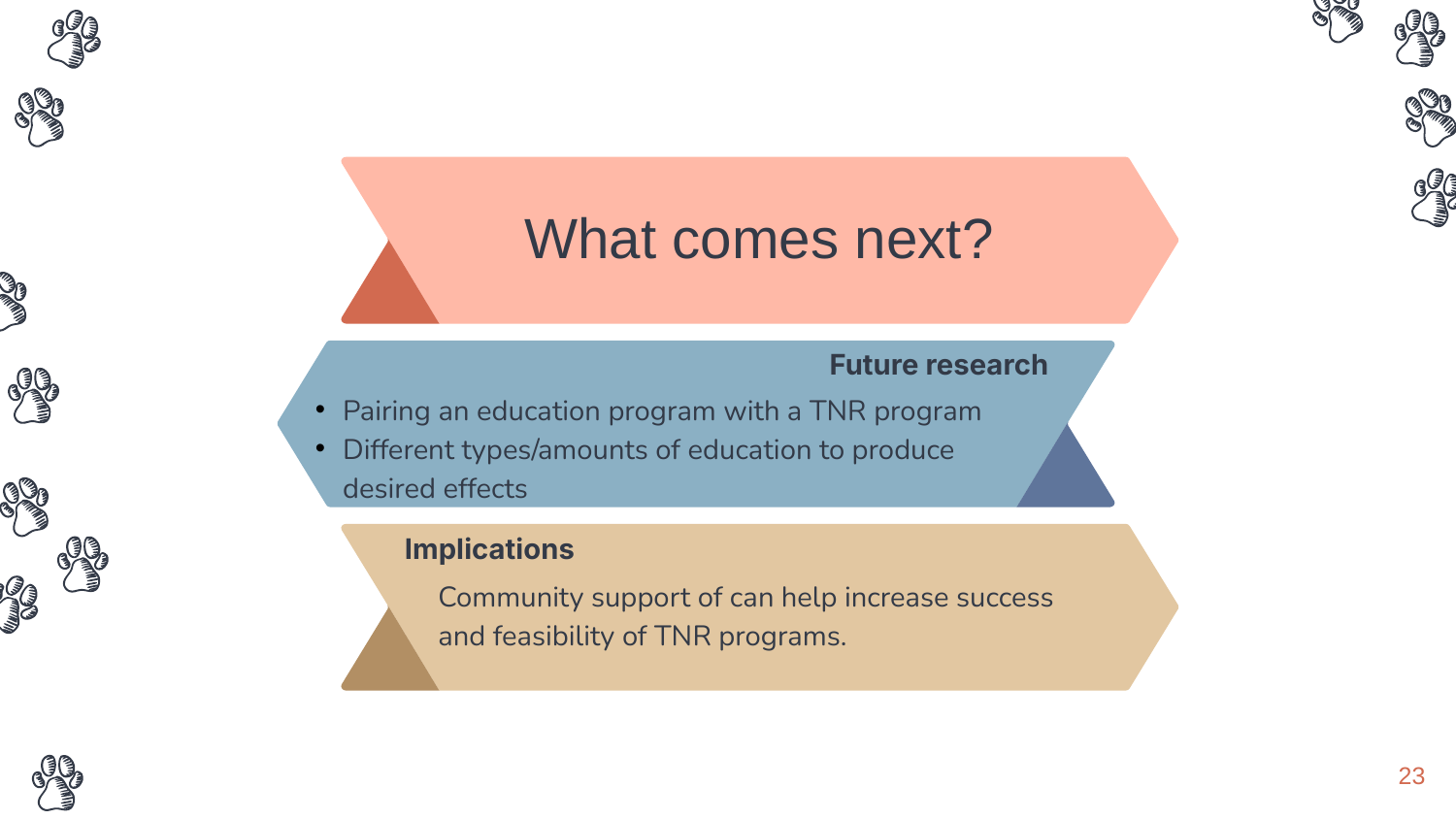

What comes next?

Future research

Pairing an education program with a TNR program
Different types/amounts of education to produce desired effects

Implications

Community support of can help increase success and feasibility of TNR programs.

23